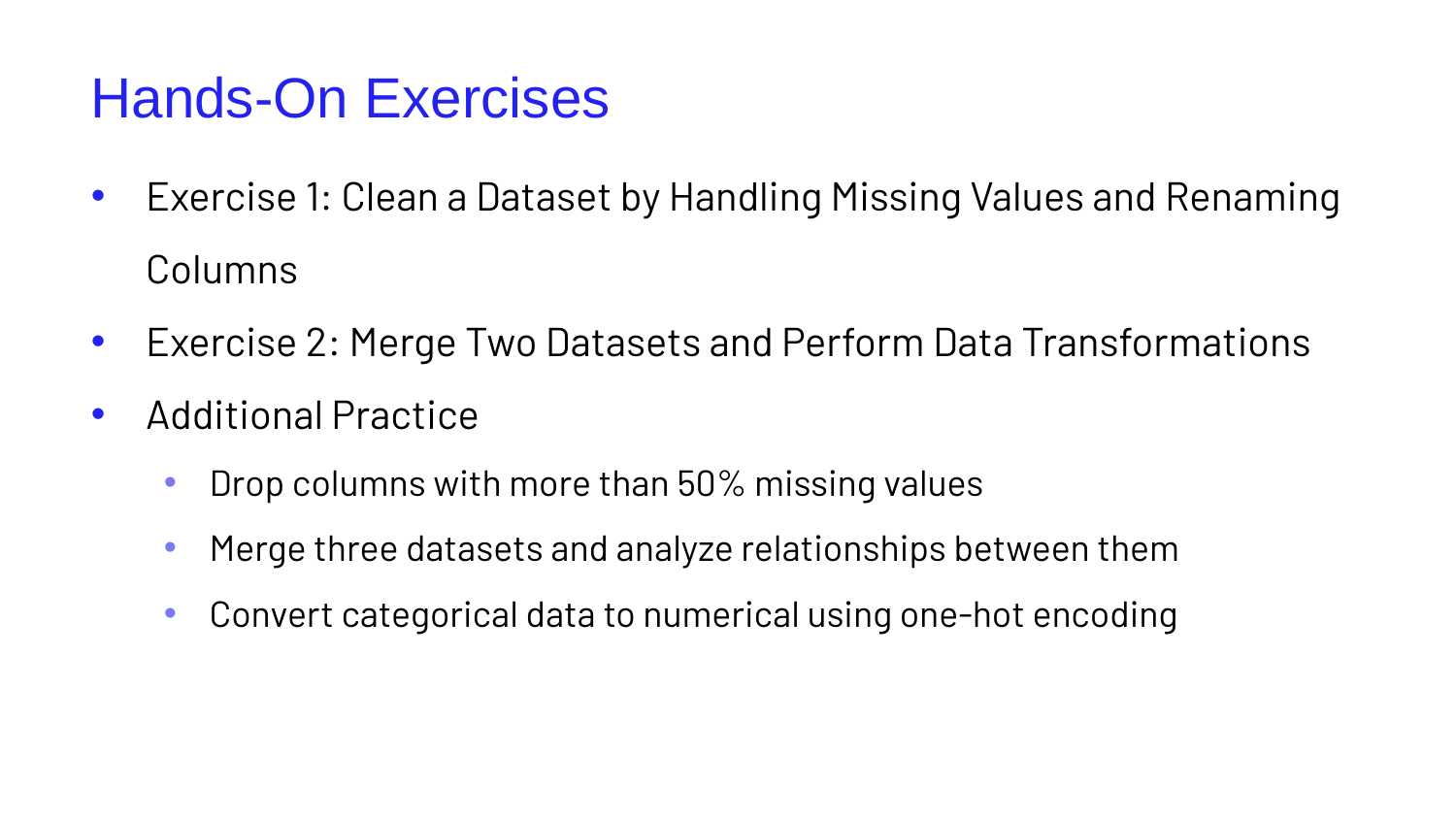

Hands-On Exercises
Exercise 1: Clean a Dataset by Handling Missing Values and Renaming Columns
Exercise 2: Merge Two Datasets and Perform Data Transformations
Additional Practice
Drop columns with more than 50% missing values
Merge three datasets and analyze relationships between them
Convert categorical data to numerical using one-hot encoding